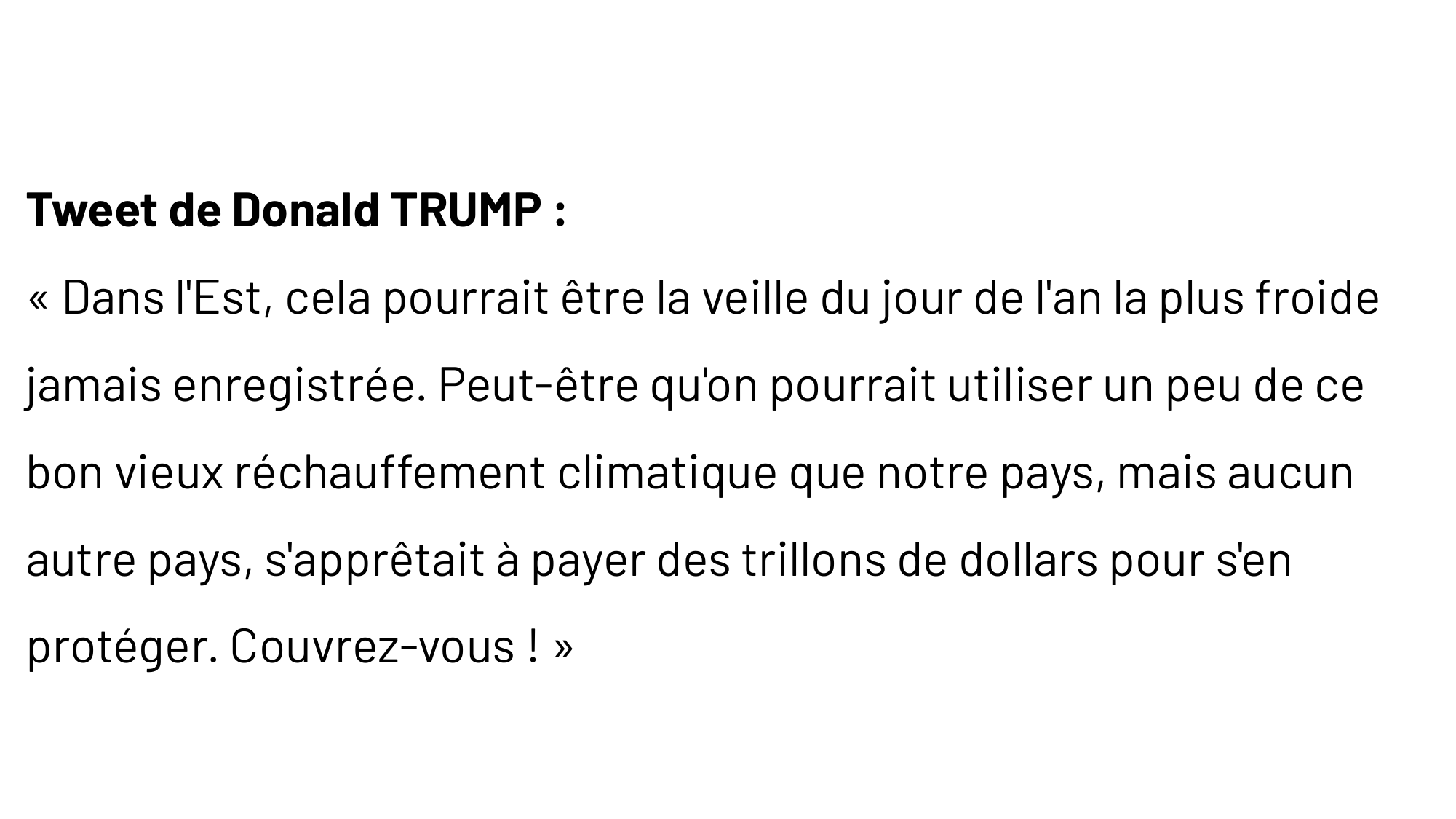

Tweet de Donald TRUMP :
« Dans l'Est, cela pourrait être la veille du jour de l'an la plus froide jamais enregistrée. Peut-être qu'on pourrait utiliser un peu de ce bon vieux réchauffement climatique que notre pays, mais aucun autre pays, s'apprêtait à payer des trillons de dollars pour s'en protéger. Couvrez-vous ! »